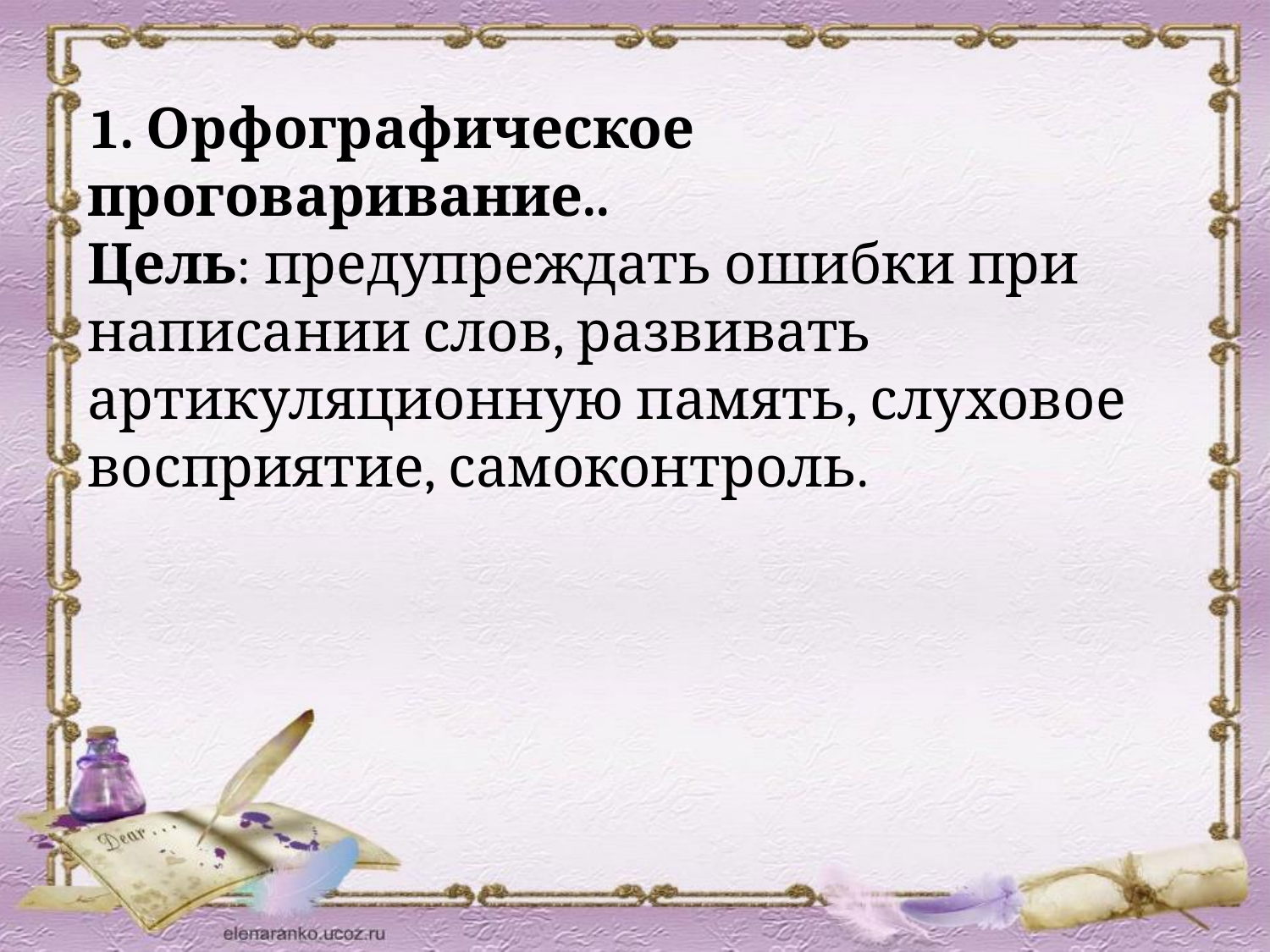

1. Орфографическое проговаривание..
Цель: предупреждать ошибки при написании слов, развивать артикуляционную память, слуховое восприятие, самоконтроль.